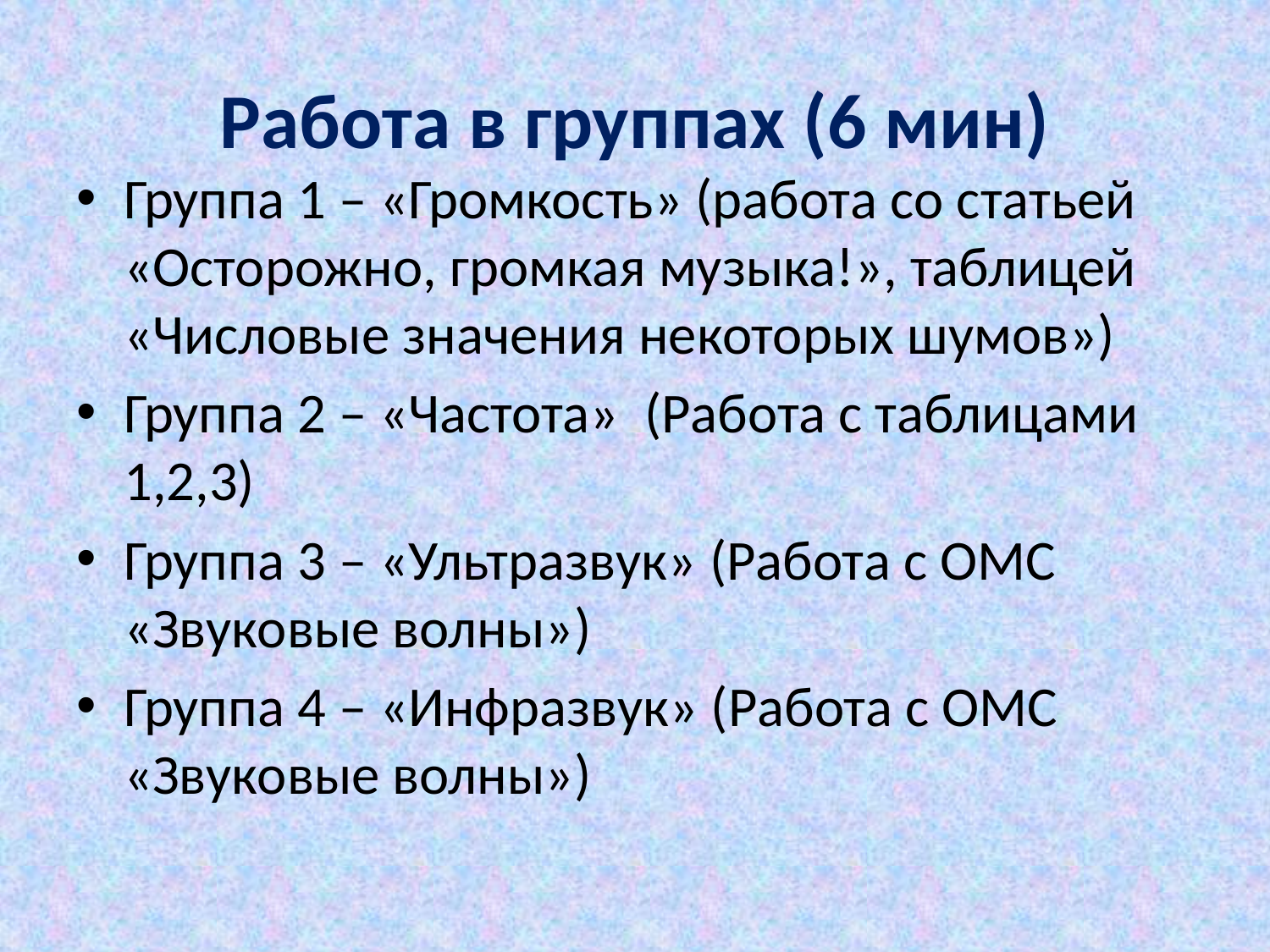

# Работа в группах (6 мин)
Группа 1 – «Громкость» (работа со статьей «Осторожно, громкая музыка!», таблицей «Числовые значения некоторых шумов»)
Группа 2 – «Частота»  (Работа с таблицами 1,2,3)
Группа 3 – «Ультразвук» (Работа с ОМС «Звуковые волны»)
Группа 4 – «Инфразвук» (Работа с ОМС «Звуковые волны»)